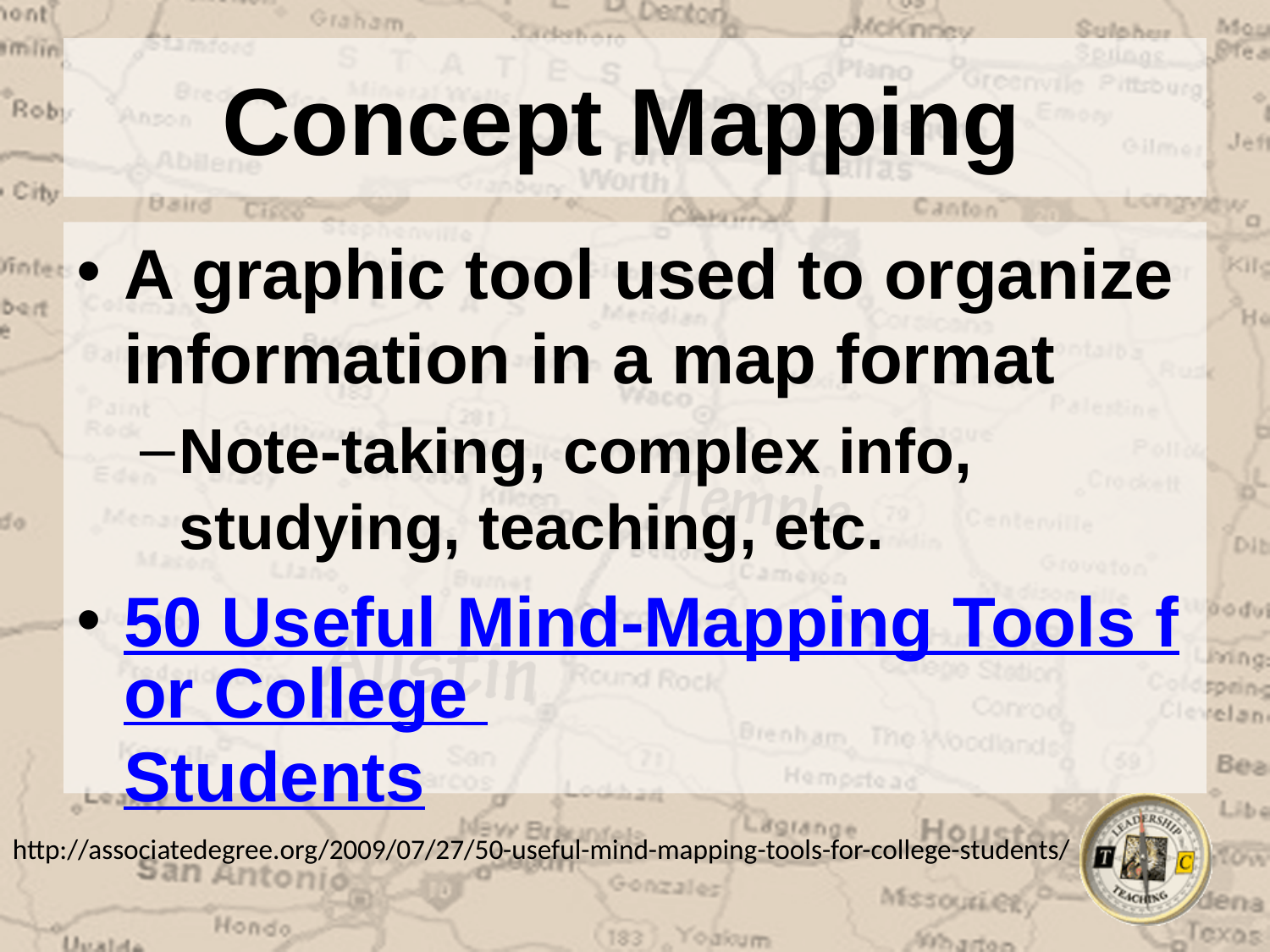

# Concept Mapping
A graphic tool used to organize information in a map format
Note-taking, complex info, studying, teaching, etc.
50 Useful Mind-Mapping Tools for College Students
http://associatedegree.org/2009/07/27/50-useful-mind-mapping-tools-for-college-students/